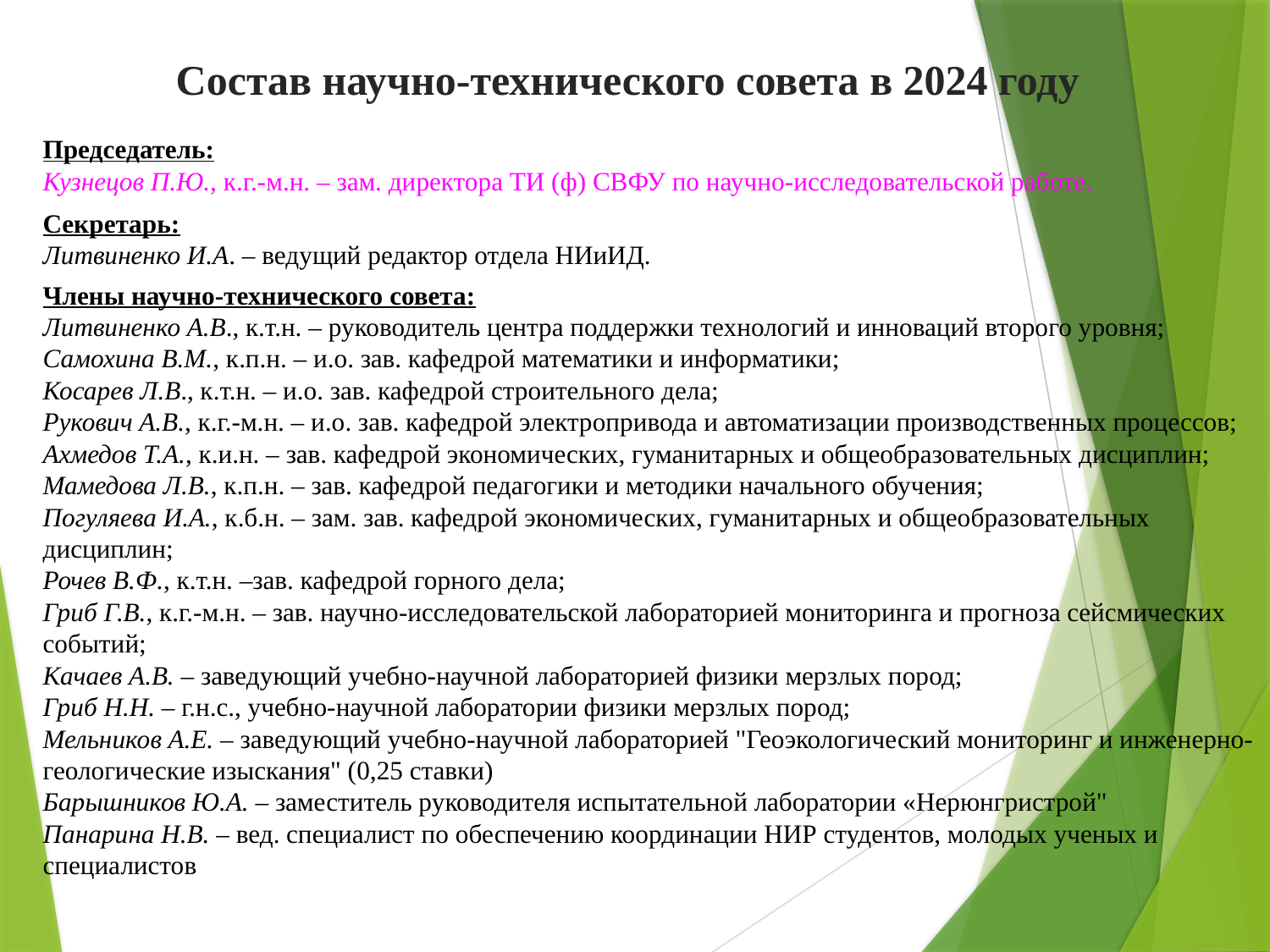

Состав научно-технического совета в 2024 году
Председатель:
Кузнецов П.Ю., к.г.-м.н. – зам. директора ТИ (ф) СВФУ по научно-исследовательской работе.

Секретарь:
Литвиненко И.А. – ведущий редактор отдела НИиИД.

Члены научно-технического совета:
Литвиненко А.В., к.т.н. – руководитель центра поддержки технологий и инноваций второго уровня;
Самохина В.М., к.п.н. – и.о. зав. кафедрой математики и информатики;
Косарев Л.В., к.т.н. – и.о. зав. кафедрой строительного дела;
Рукович А.В., к.г.-м.н. – и.о. зав. кафедрой электропривода и автоматизации производственных процессов;
Ахмедов Т.А., к.и.н. – зав. кафедрой экономических, гуманитарных и общеобразовательных дисциплин;
Мамедова Л.В., к.п.н. – зав. кафедрой педагогики и методики начального обучения;
Погуляева И.А., к.б.н. – зам. зав. кафедрой экономических, гуманитарных и общеобразовательных дисциплин;
Рочев В.Ф., к.т.н. –зав. кафедрой горного дела;
Гриб Г.В., к.г.-м.н. – зав. научно-исследовательской лабораторией мониторинга и прогноза сейсмических событий;
Качаев А.В. – заведующий учебно-научной лабораторией физики мерзлых пород;
Гриб Н.Н. – г.н.с., учебно-научной лаборатории физики мерзлых пород;
Мельников А.Е. – заведующий учебно-научной лабораторией "Геоэкологический мониторинг и инженерно-геологические изыскания" (0,25 ставки)
Барышников Ю.А. – заместитель руководителя испытательной лаборатории «Нерюнгристрой"
Панарина Н.В. – вед. специалист по обеспечению координации НИР студентов, молодых ученых и специалистов